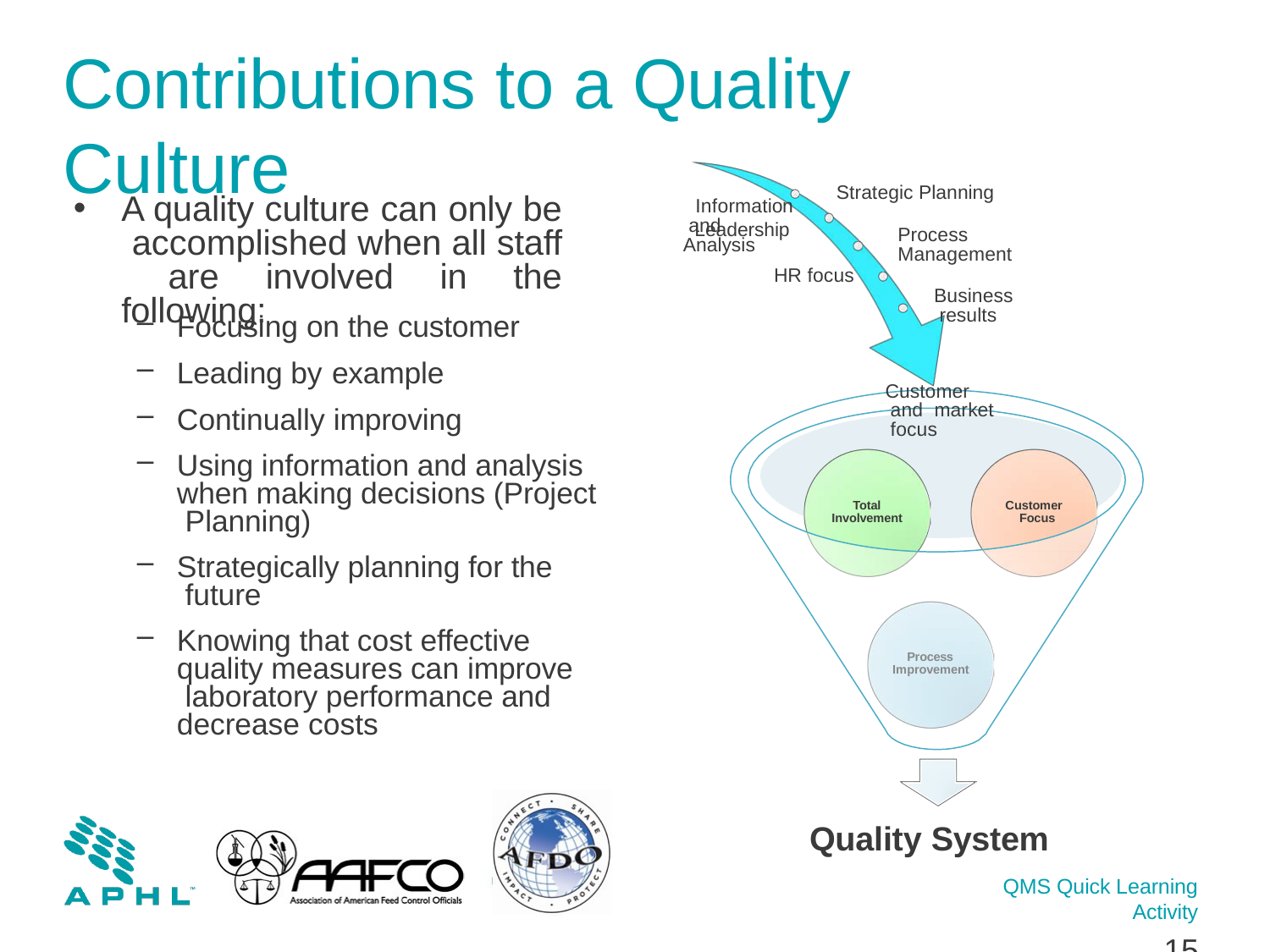

# Contributions to a Quality Culture
Leadership

Strategic Planning

Process  Management
A quality culture can only be  accomplished when all staff  are involved in the following:

Information  and Analysis

HR focus

Business  results
Focusing on the customer
Leading by example
Continually improving
Using information and analysis  when making decisions (Project  Planning)
Strategically planning for the  future
Knowing that cost effective  quality measures can improve  laboratory performance and  decrease costs

Customer and  market focus

Total  Involvement
Customer  Focus

Process  Improvement

Quality System
QMS Quick Learning Activity
15